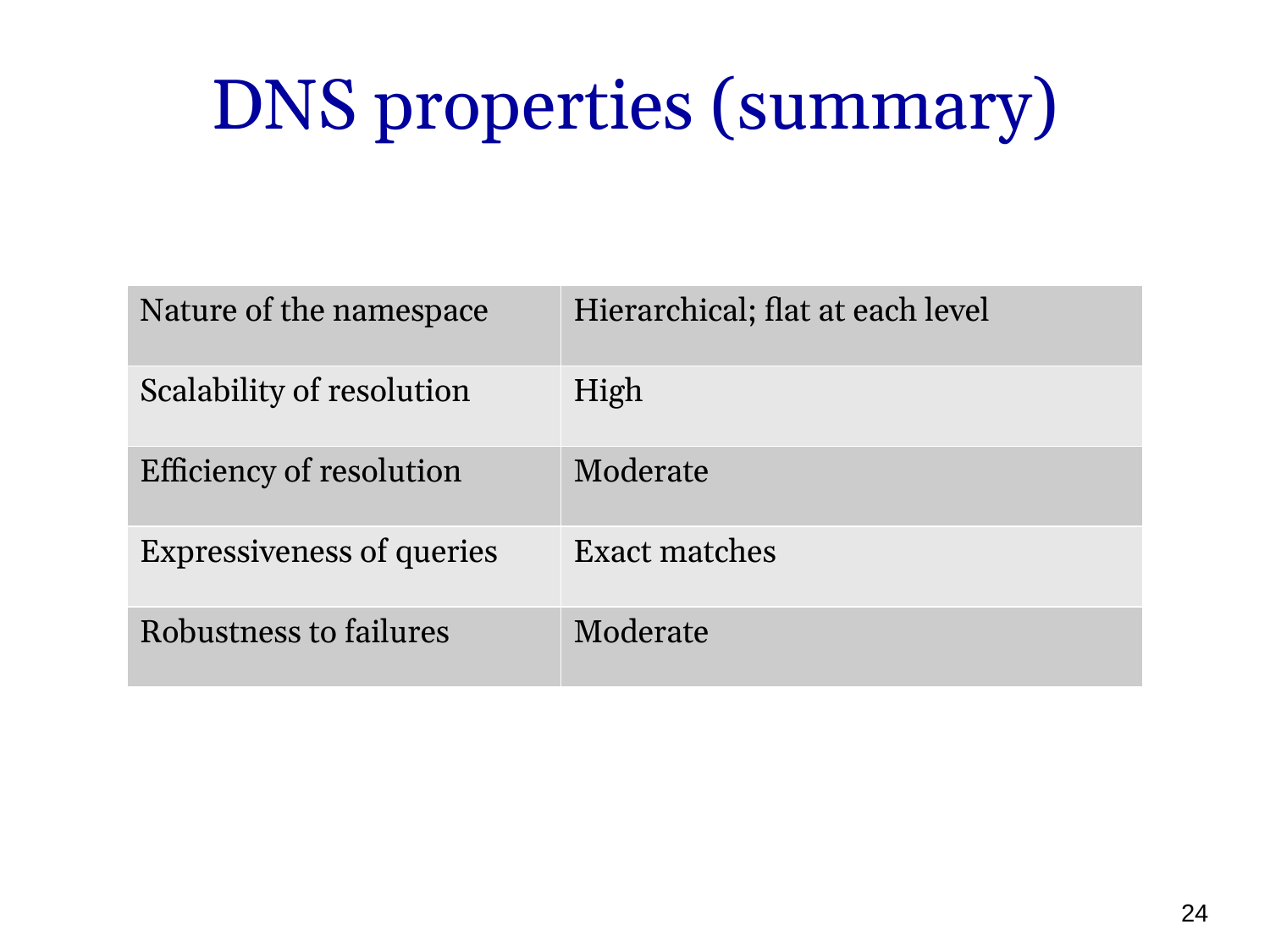

# DNS properties (summary)
| Nature of the namespace | Hierarchical; flat at each level |
| --- | --- |
| Scalability of resolution | High |
| Efficiency of resolution | Moderate |
| Expressiveness of queries | Exact matches |
| Robustness to failures | Moderate |
24